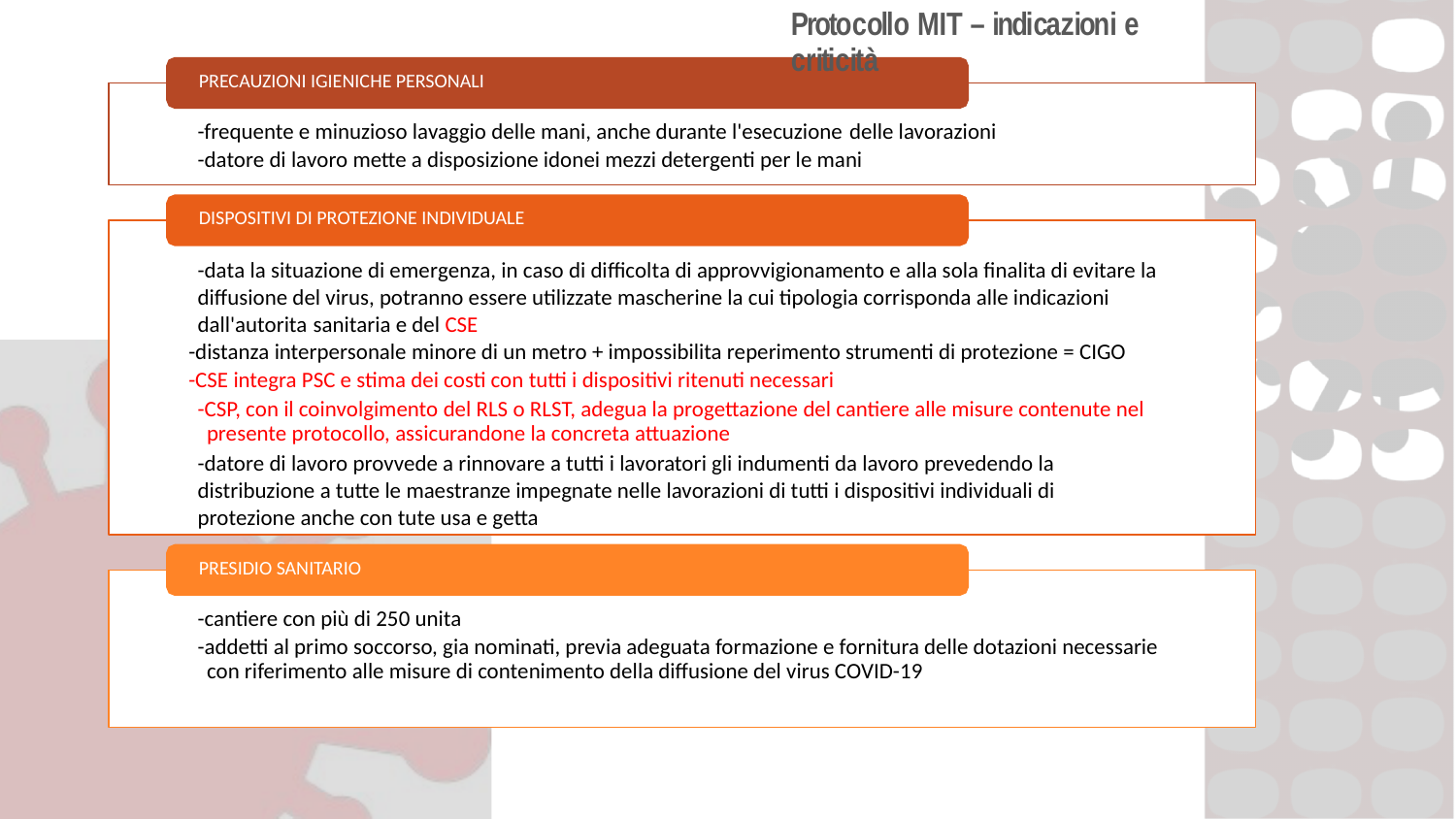

Protocollo MIT – indicazioni e criticità

PRECAUZIONI IGIENICHE PERSONALI

-frequente e minuzioso lavaggio delle mani, anche durante l'esecuzione delle lavorazioni
-datore di lavoro mette a disposizione idonei mezzi detergenti per le mani

DISPOSITIVI DI PROTEZIONE INDIVIDUALE

-data la situazione di emergenza, in caso di diﬃcolta di approvvigionamento e alla sola finalita di evitare la
diffusione del virus, potranno essere utilizzate mascherine la cui tipologia corrisponda alle indicazioni
dall'autorita sanitaria e del CSE
-distanza interpersonale minore di un metro + impossibilita reperimento strumenti di protezione = CIGO
-CSE integra PSC e stima dei costi con tutti i dispositivi ritenuti necessari
-CSP, con il coinvolgimento del RLS o RLST, adegua la progettazione del cantiere alle misure contenute nel presente protocollo, assicurandone la concreta attuazione
-datore di lavoro provvede a rinnovare a tutti i lavoratori gli indumenti da lavoro prevedendo la
distribuzione a tutte le maestranze impegnate nelle lavorazioni di tutti i dispositivi individuali di
protezione anche con tute usa e getta

PRESIDIO SANITARIO

-cantiere con più di 250 unita
-addetti al primo soccorso, gia nominati, previa adeguata formazione e fornitura delle dotazioni necessarie con riferimento alle misure di contenimento della diffusione del virus COVID-19